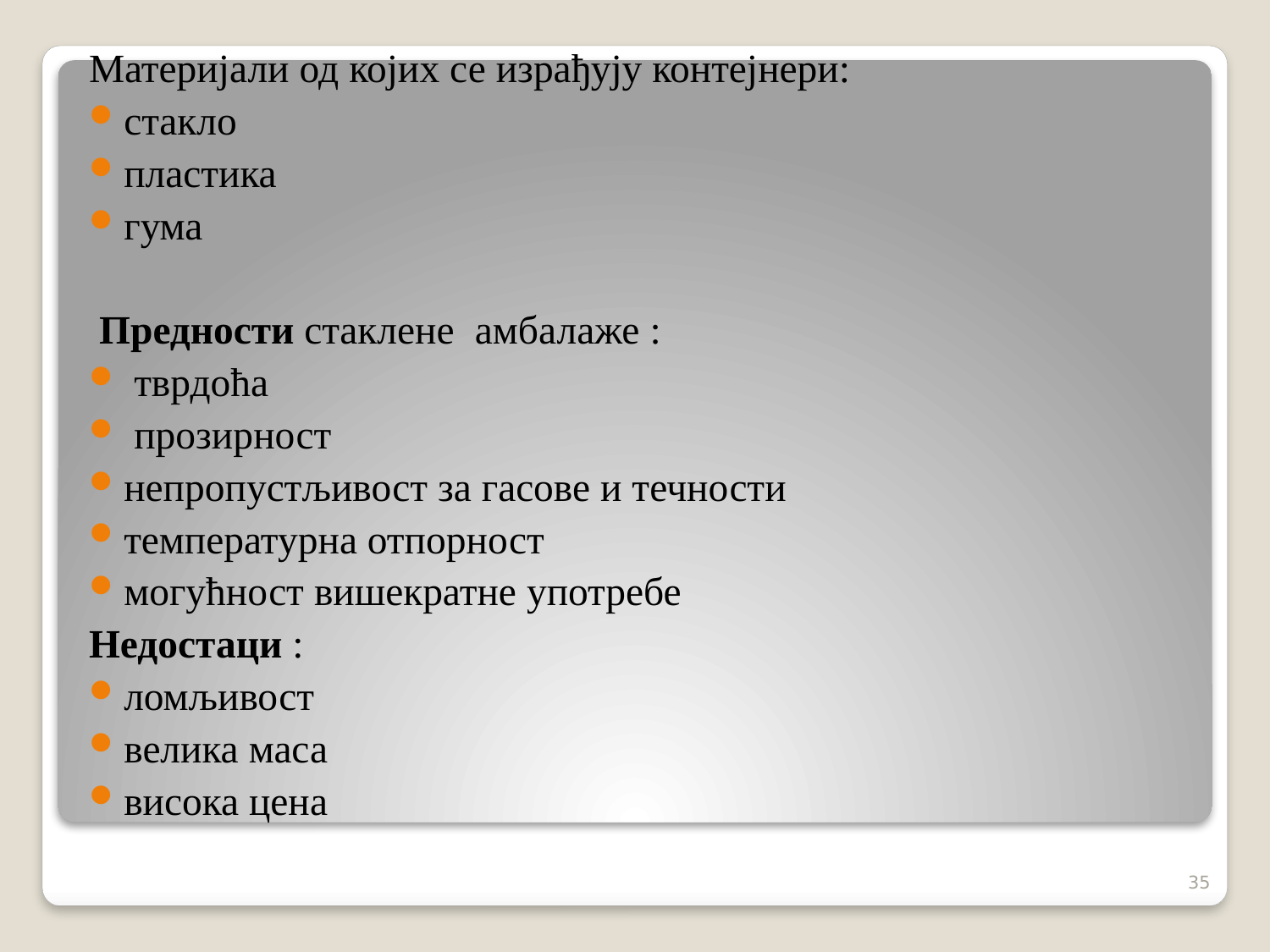

Материјали од којих се израђују контејнери:
стакло
пластика
гума

 Предности стаклене  амбалаже :
 тврдоћа
 прозирност
непропустљивост за гасове и течности
температурна отпорност
могућност вишекратне употребе
Недостаци :
ломљивост
велика маса
висока цена

35